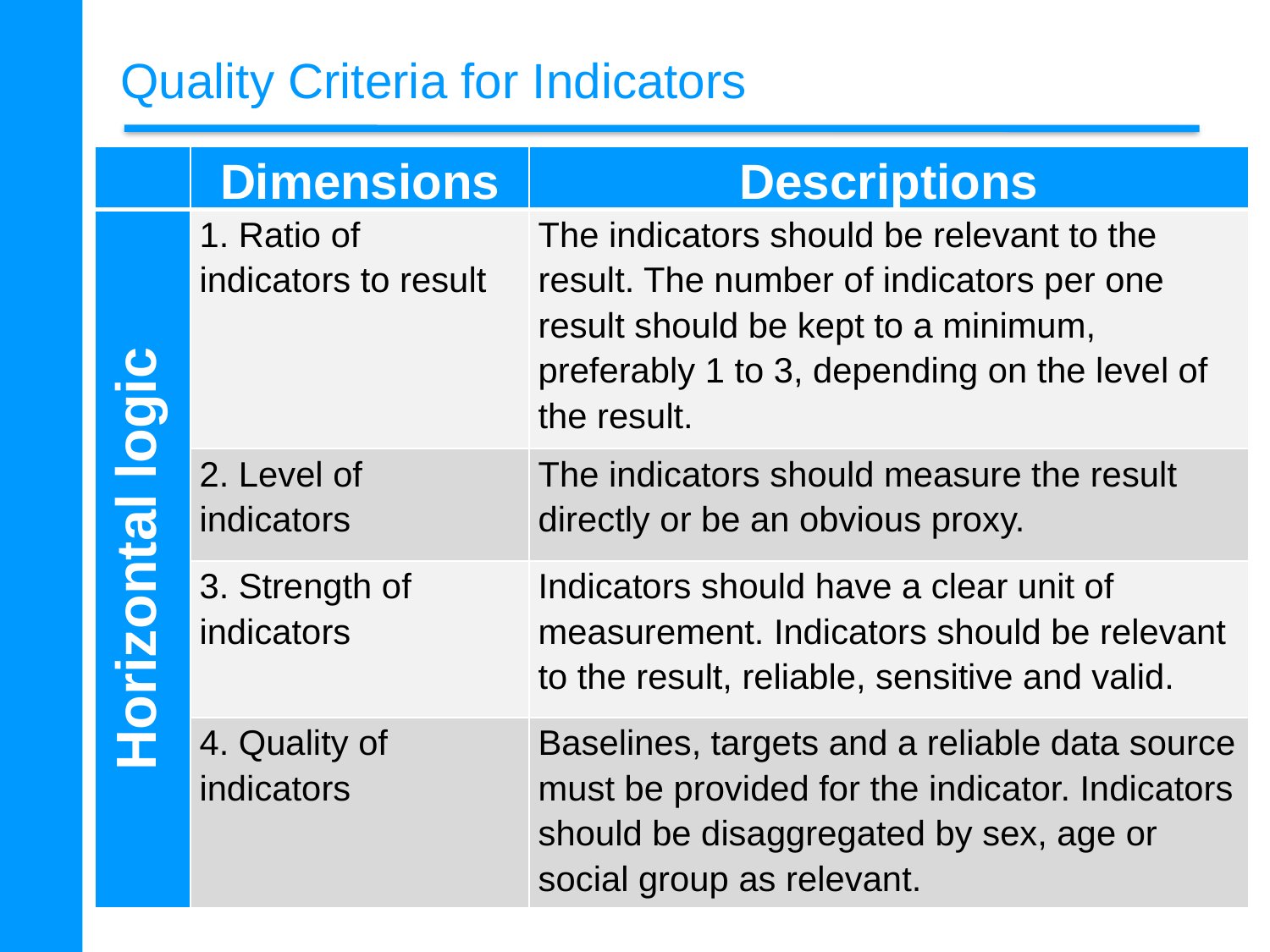

# Quality Criteria for Indicators
|  | Dimensions | Descriptions |
| --- | --- | --- |
| Horizontal logic | 1. Ratio of indicators to result | The indicators should be relevant to the result. The number of indicators per one result should be kept to a minimum, preferably 1 to 3, depending on the level of the result. |
|  | 2. Level of indicators | The indicators should measure the result directly or be an obvious proxy. |
|  | 3. Strength of indicators | Indicators should have a clear unit of measurement. Indicators should be relevant to the result, reliable, sensitive and valid. |
|  | 4. Quality of indicators | Baselines, targets and a reliable data source must be provided for the indicator. Indicators should be disaggregated by sex, age or social group as relevant. |